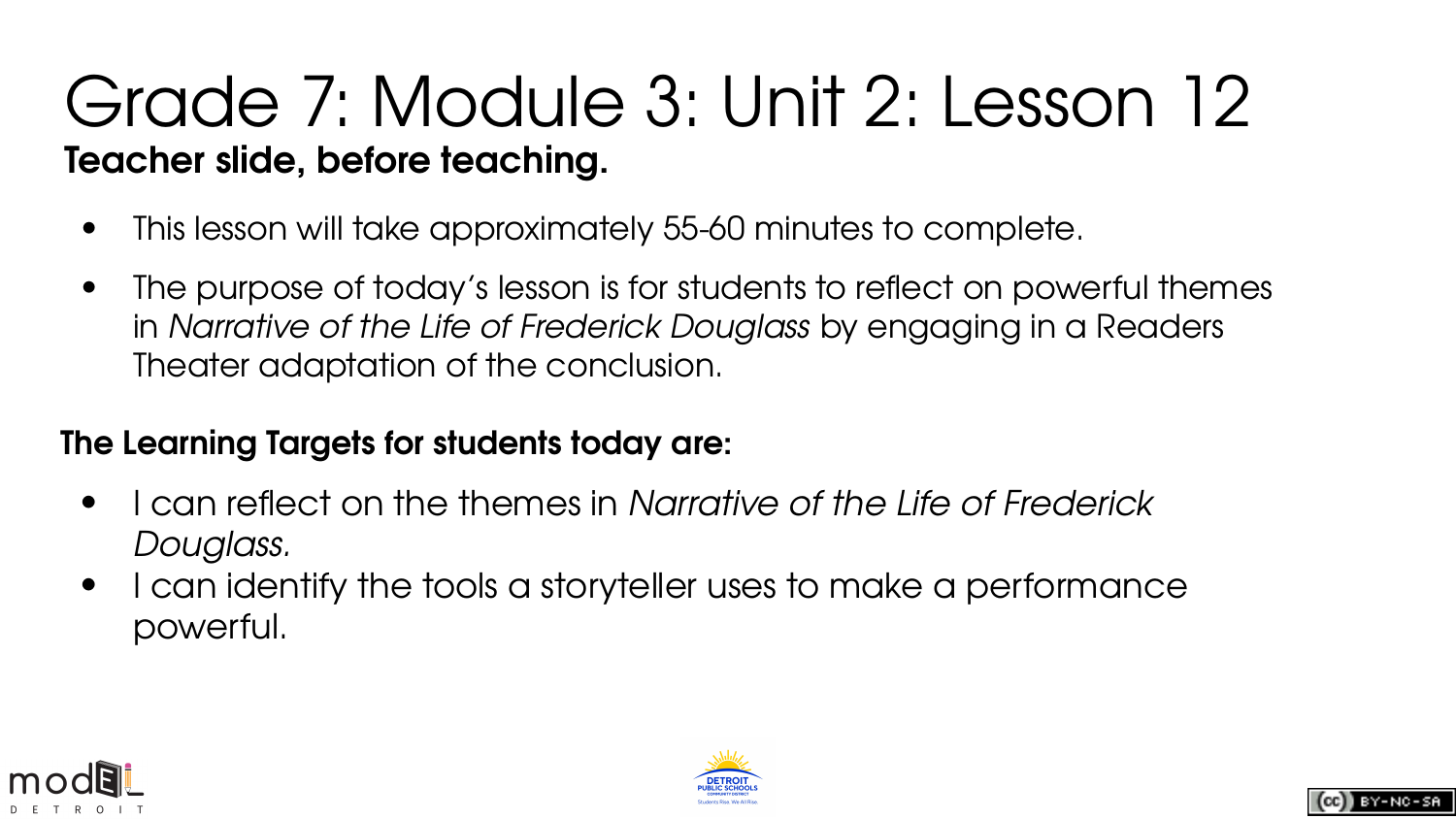

Grade 7: Module 3: Unit 2: Lesson 12
Teacher slide, before teaching.
This lesson will take approximately 55-60 minutes to complete.
The purpose of today’s lesson is for students to reflect on powerful themes in Narrative of the Life of Frederick Douglass by engaging in a Readers Theater adaptation of the conclusion.

The Learning Targets for students today are:
I can reflect on the themes in Narrative of the Life of Frederick Douglass.
I can identify the tools a storyteller uses to make a performance powerful.